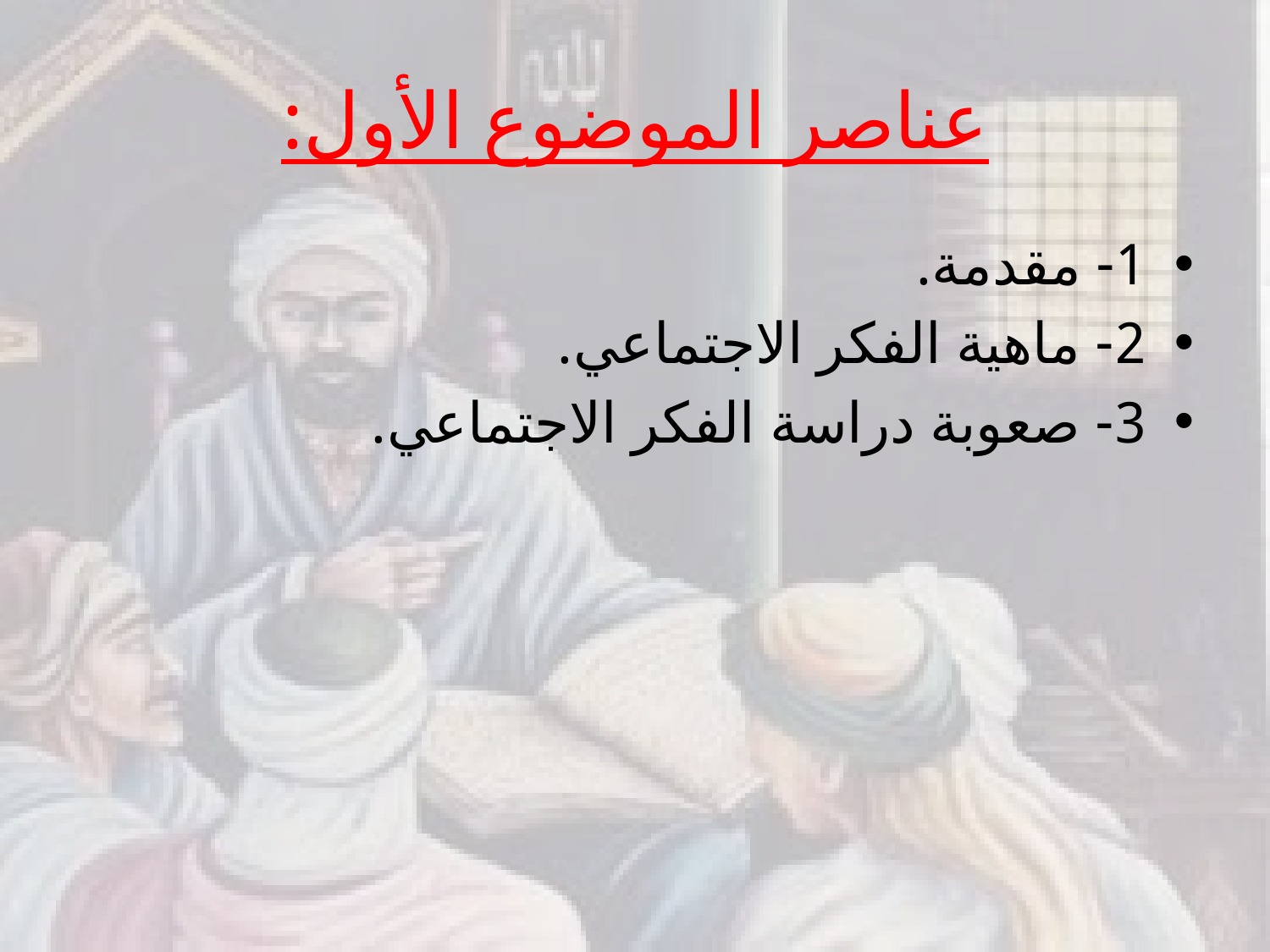

# عناصر الموضوع الأول:
1- مقدمة.
2- ماهية الفكر الاجتماعي.
3- صعوبة دراسة الفكر الاجتماعي.